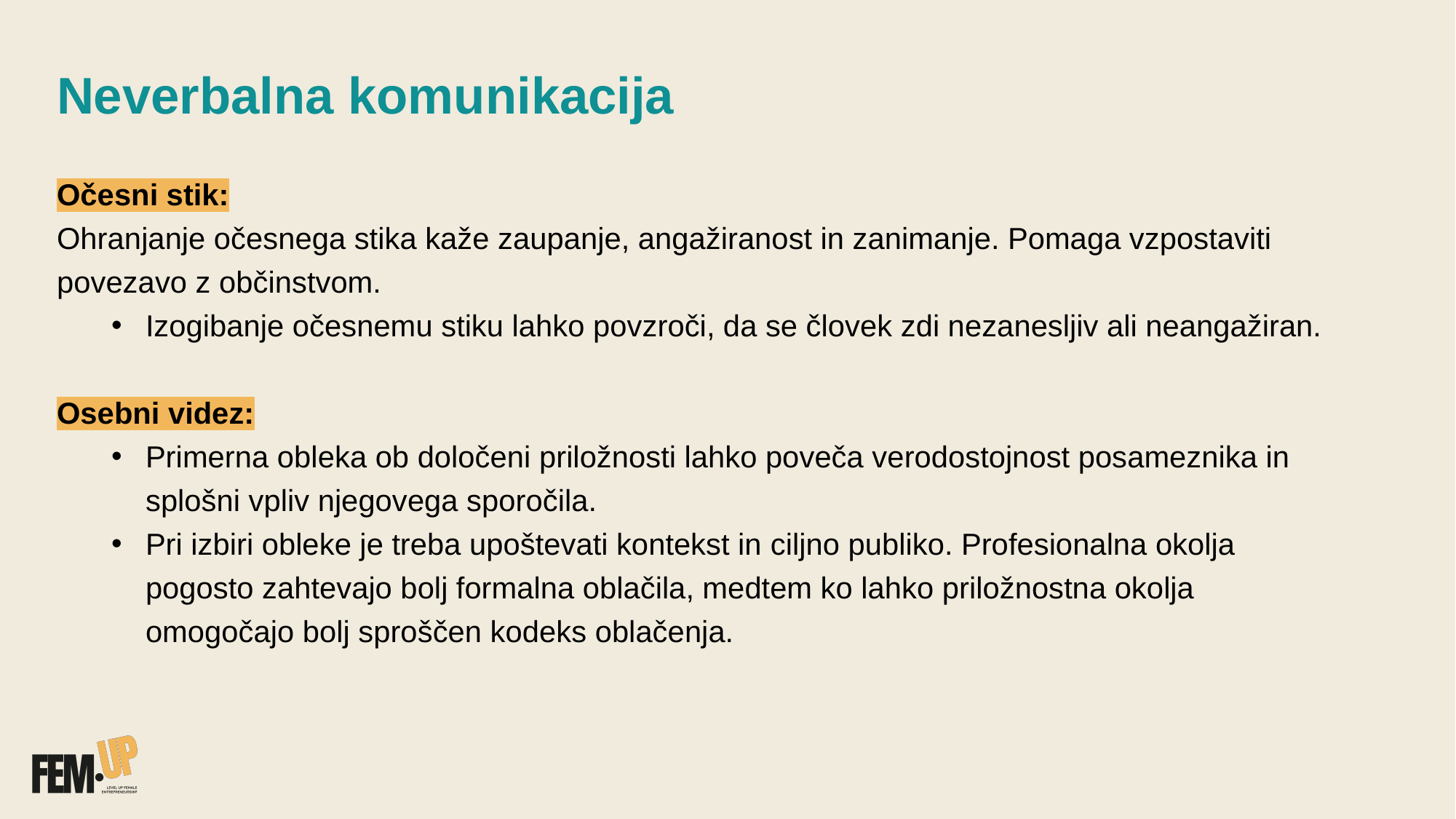

# Neverbalna komunikacija
Očesni stik:
Ohranjanje očesnega stika kaže zaupanje, angažiranost in zanimanje. Pomaga vzpostaviti povezavo z občinstvom.
Izogibanje očesnemu stiku lahko povzroči, da se človek zdi nezanesljiv ali neangažiran.

Osebni videz:
Primerna obleka ob določeni priložnosti lahko poveča verodostojnost posameznika in splošni vpliv njegovega sporočila.
Pri izbiri obleke je treba upoštevati kontekst in ciljno publiko. Profesionalna okolja pogosto zahtevajo bolj formalna oblačila, medtem ko lahko priložnostna okolja omogočajo bolj sproščen kodeks oblačenja.